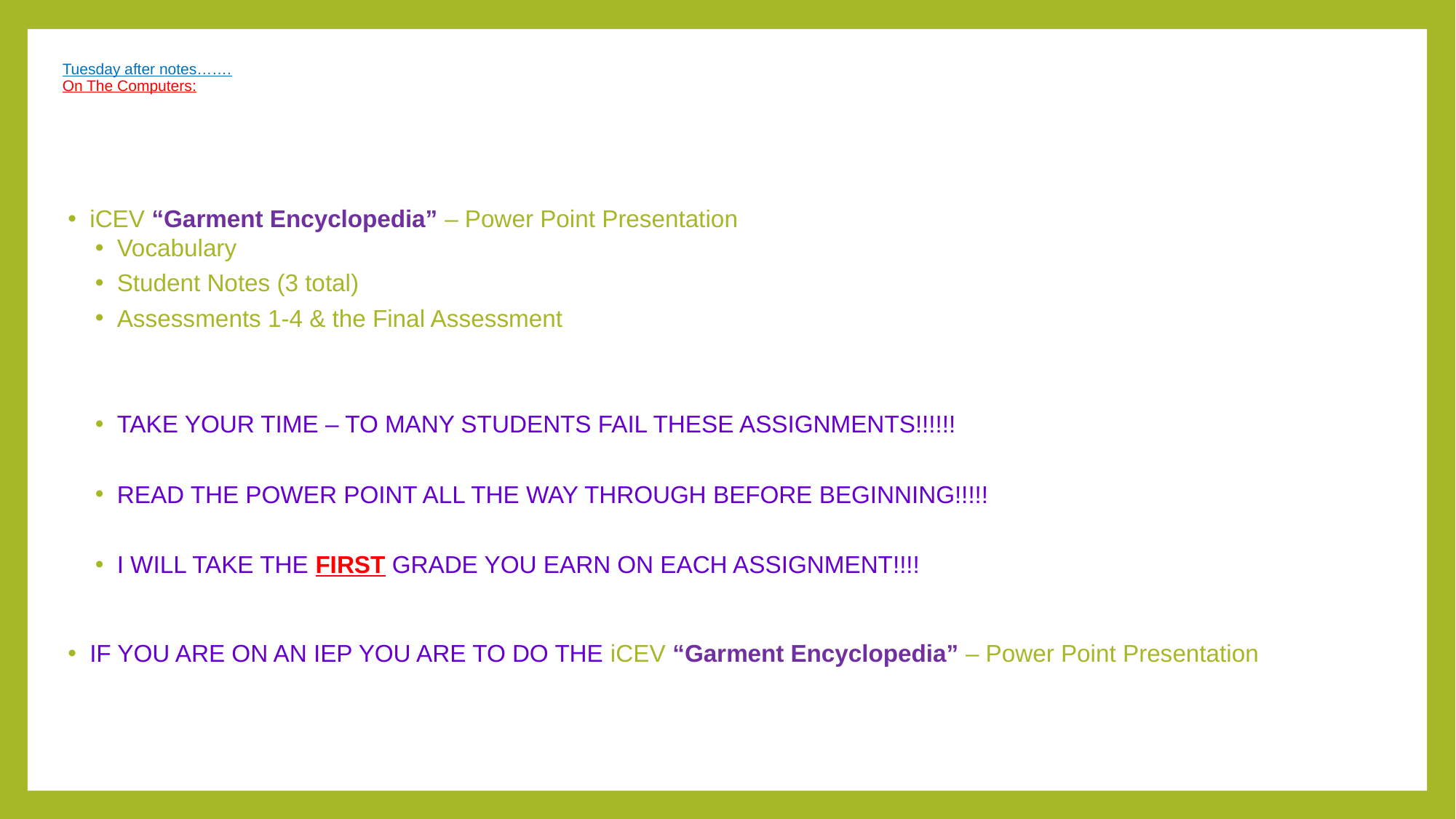

# Tuesday after notes……. On The Computers:
iCEV “Garment Encyclopedia” – Power Point Presentation
Vocabulary
Student Notes (3 total)
Assessments 1-4 & the Final Assessment

TAKE YOUR TIME – TO MANY STUDENTS FAIL THESE ASSIGNMENTS!!!!!!

READ THE POWER POINT ALL THE WAY THROUGH BEFORE BEGINNING!!!!!

I WILL TAKE THE FIRST GRADE YOU EARN ON EACH ASSIGNMENT!!!!

IF YOU ARE ON AN IEP YOU ARE TO DO THE iCEV “Garment Encyclopedia” – Power Point Presentation